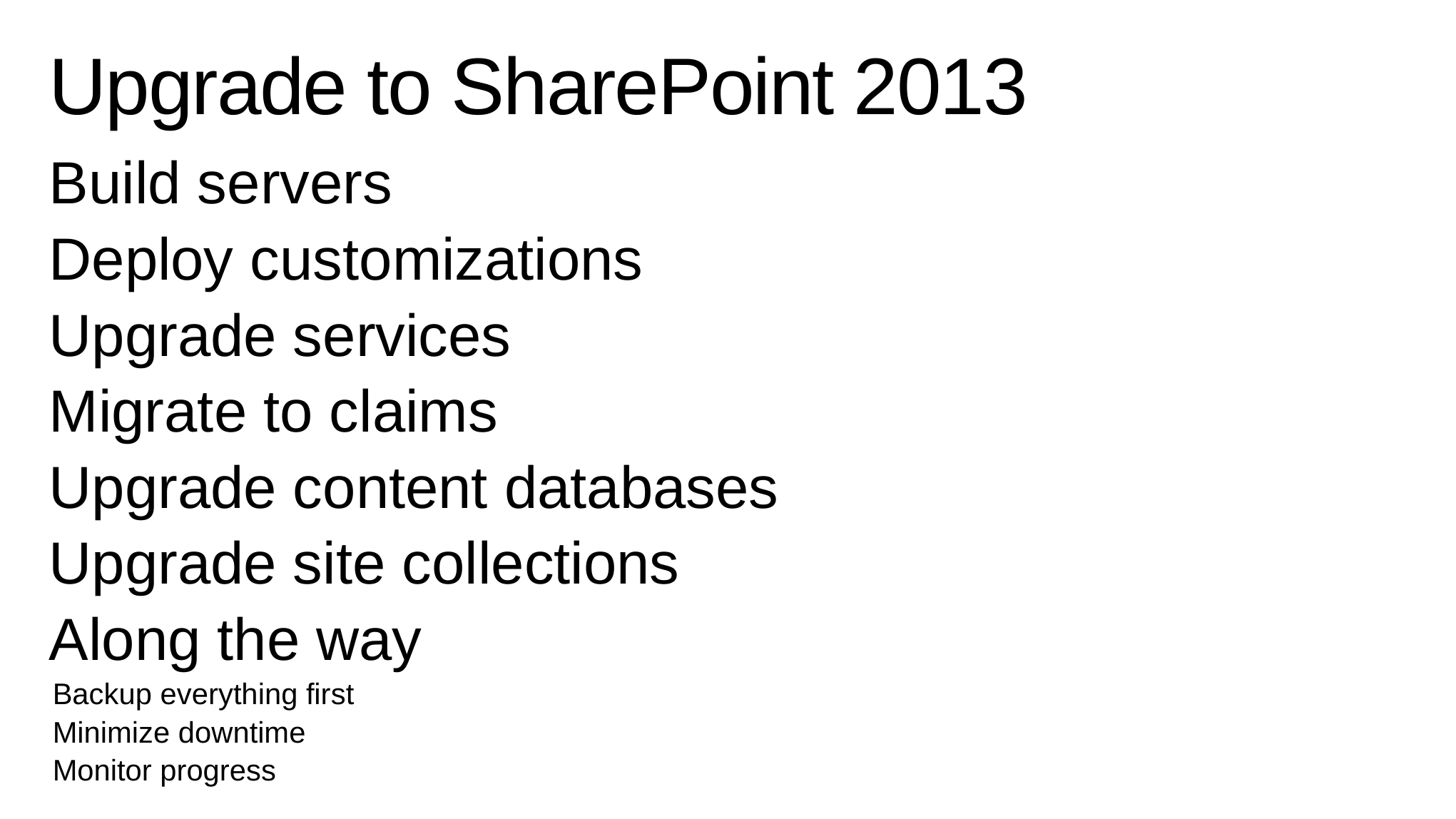

# Upgrade to SharePoint 2013
Build servers
Deploy customizations
Upgrade services
Migrate to claims
Upgrade content databases
Upgrade site collections
Along the way
Backup everything first
Minimize downtime
Monitor progress